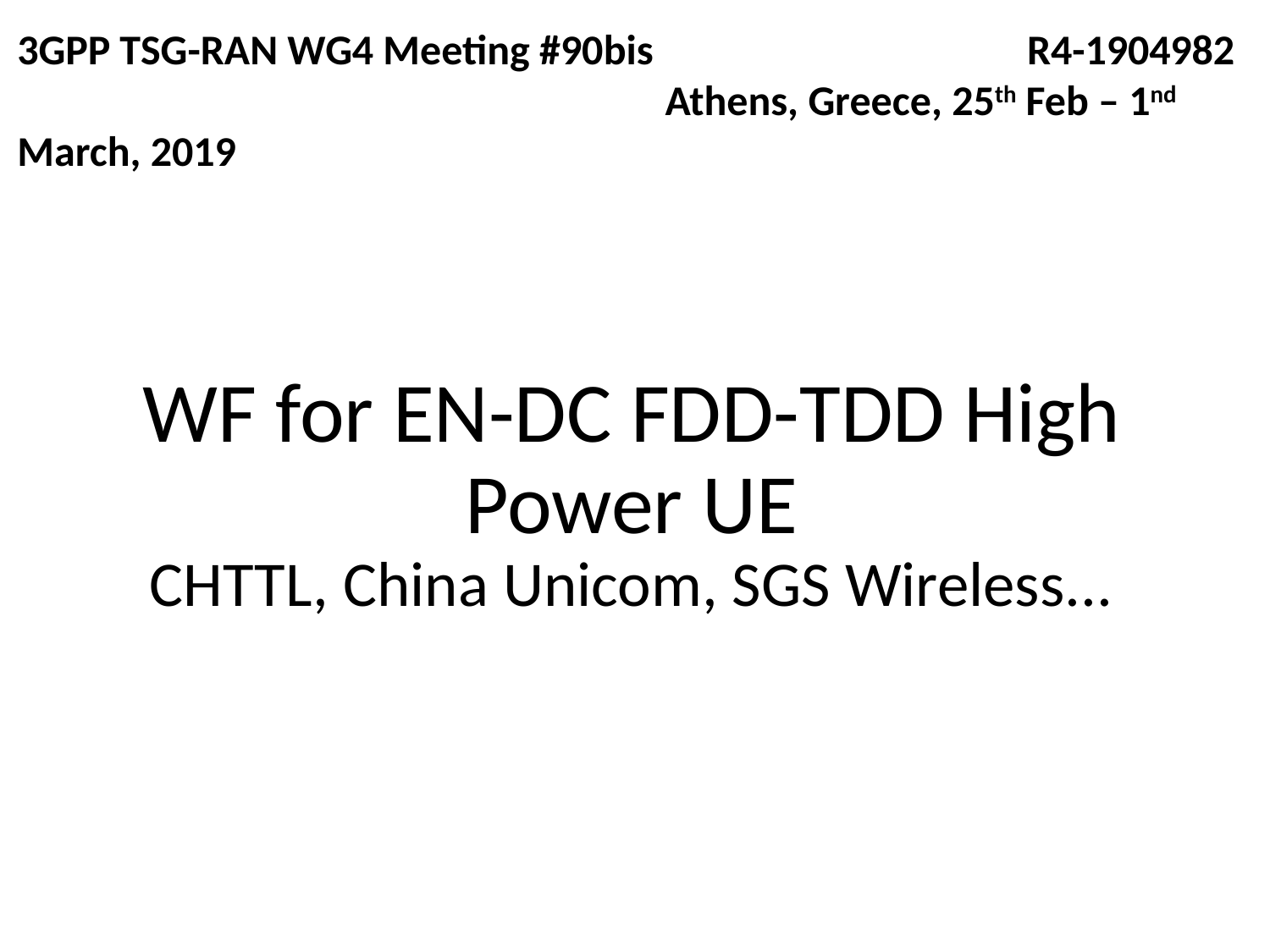

3GPP TSG-RAN WG4 Meeting #90bis	                          R4-1904982                                                                     Athens, Greece, 25th Feb – 1nd March, 2019
# WF for EN-DC FDD-TDD High Power UE CHTTL, China Unicom, SGS Wireless...
1